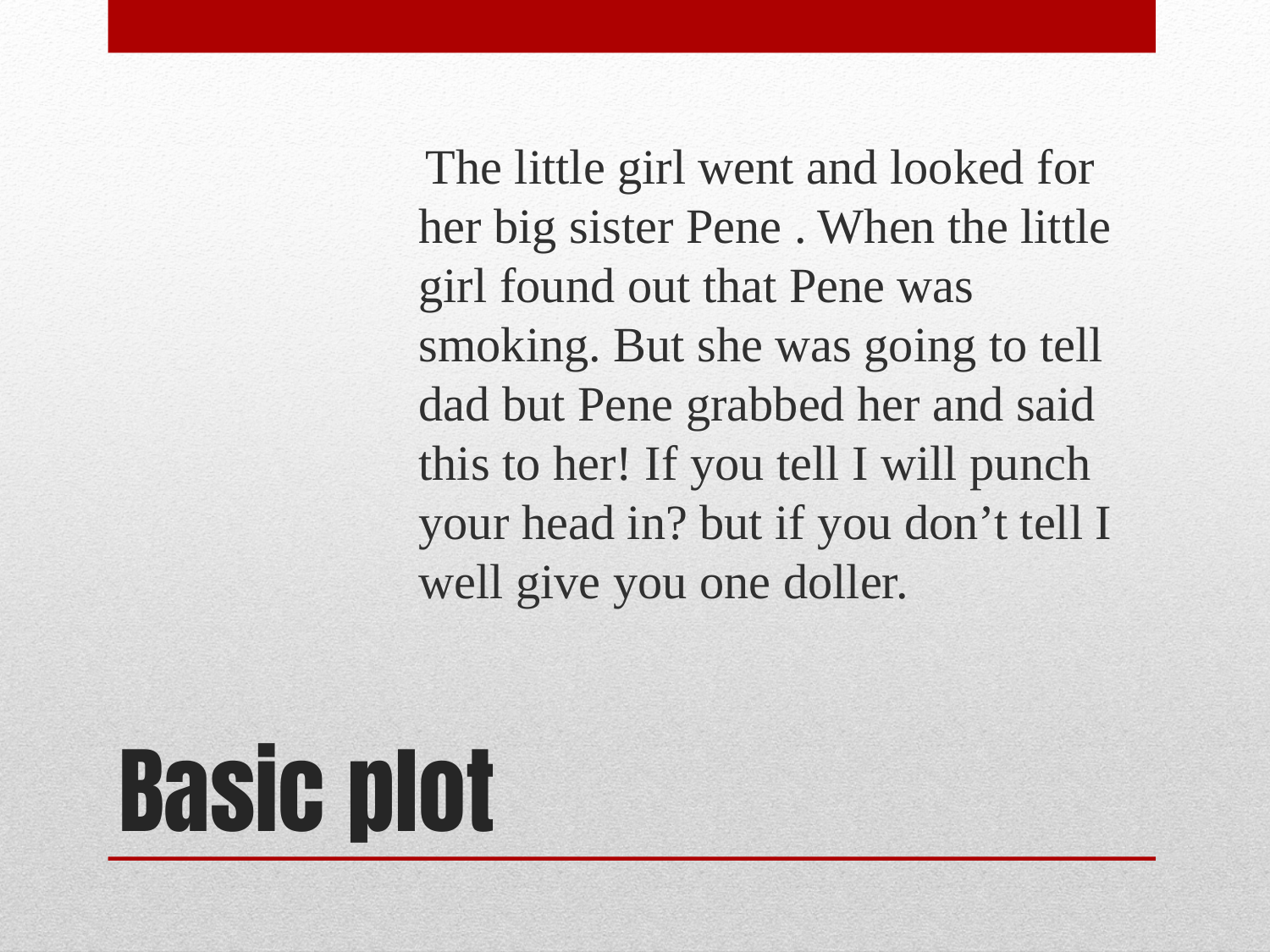

The little girl went and looked for her big sister Pene . When the little girl found out that Pene was smoking. But she was going to tell dad but Pene grabbed her and said this to her! If you tell I will punch your head in? but if you don’t tell I well give you one doller.
# Basic plot